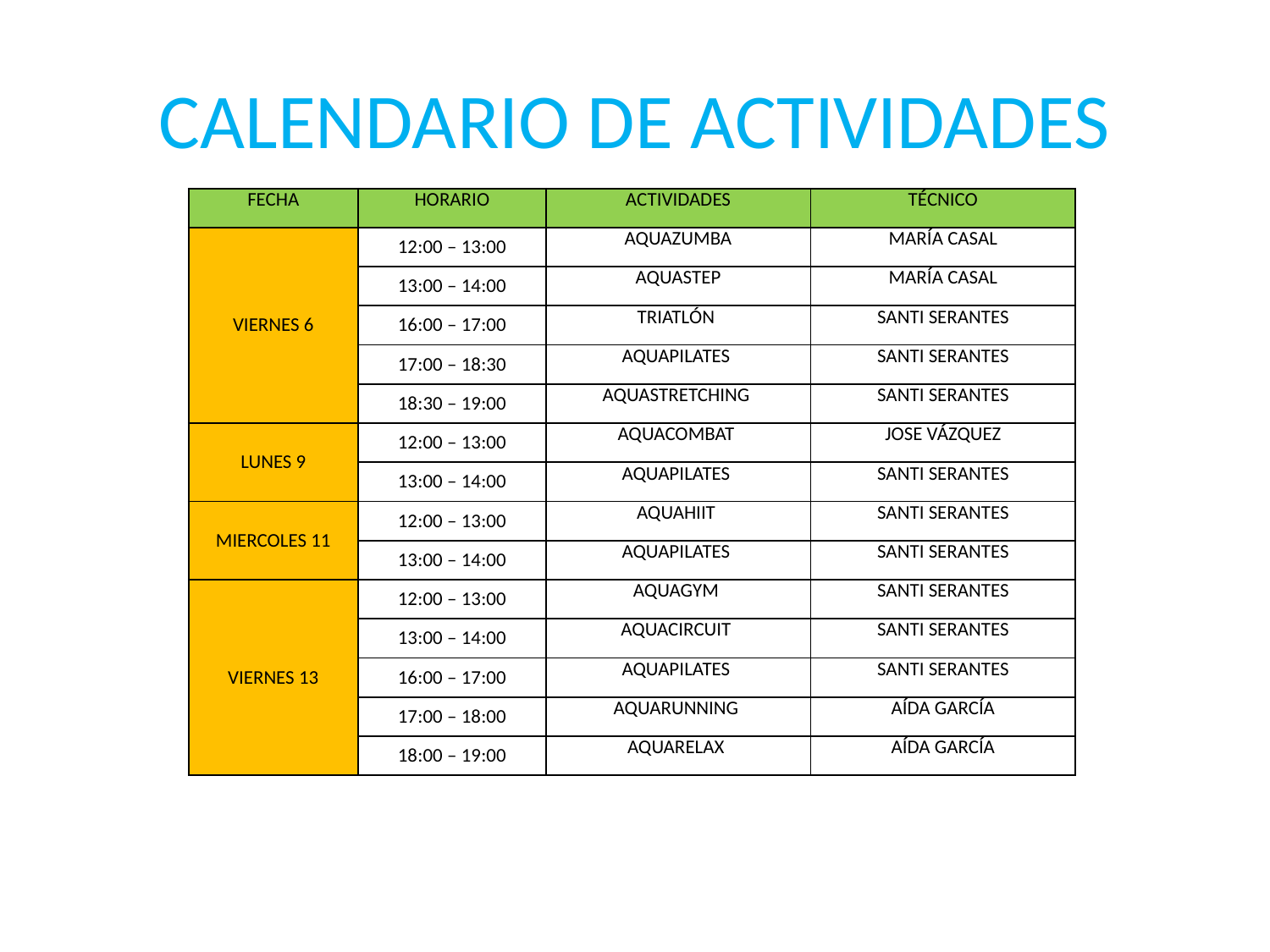

# CALENDARIO DE ACTIVIDADES
| FECHA | HORARIO | ACTIVIDADES | TÉCNICO |
| --- | --- | --- | --- |
| VIERNES 6 | 12:00 – 13:00 | AQUAZUMBA | MARÍA CASAL |
|  | 13:00 – 14:00 | AQUASTEP | MARÍA CASAL |
|  | 16:00 – 17:00 | TRIATLÓN | SANTI SERANTES |
|  | 17:00 – 18:30 | AQUAPILATES | SANTI SERANTES |
|  | 18:30 – 19:00 | AQUASTRETCHING | SANTI SERANTES |
| LUNES 9 | 12:00 – 13:00 | AQUACOMBAT | JOSE VÁZQUEZ |
|  | 13:00 – 14:00 | AQUAPILATES | SANTI SERANTES |
| MIERCOLES 11 | 12:00 – 13:00 | AQUAHIIT | SANTI SERANTES |
|  | 13:00 – 14:00 | AQUAPILATES | SANTI SERANTES |
| VIERNES 13 | 12:00 – 13:00 | AQUAGYM | SANTI SERANTES |
|  | 13:00 – 14:00 | AQUACIRCUIT | SANTI SERANTES |
|  | 16:00 – 17:00 | AQUAPILATES | SANTI SERANTES |
|  | 17:00 – 18:00 | AQUARUNNING | AÍDA GARCÍA |
|  | 18:00 – 19:00 | AQUARELAX | AÍDA GARCÍA |